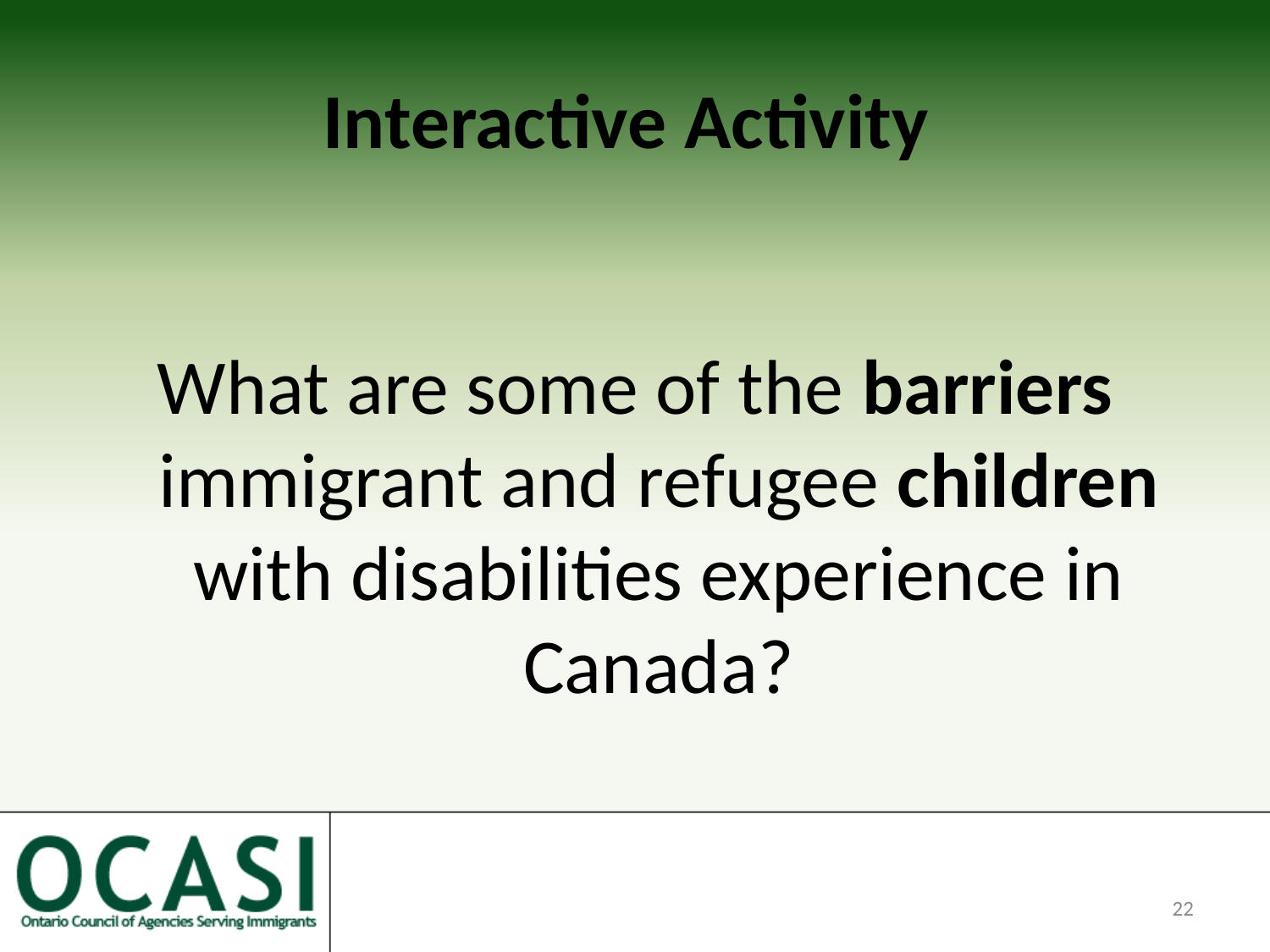

# Interactive Activity

What are some of the barriers immigrant and refugee children with disabilities experience in Canada?

22